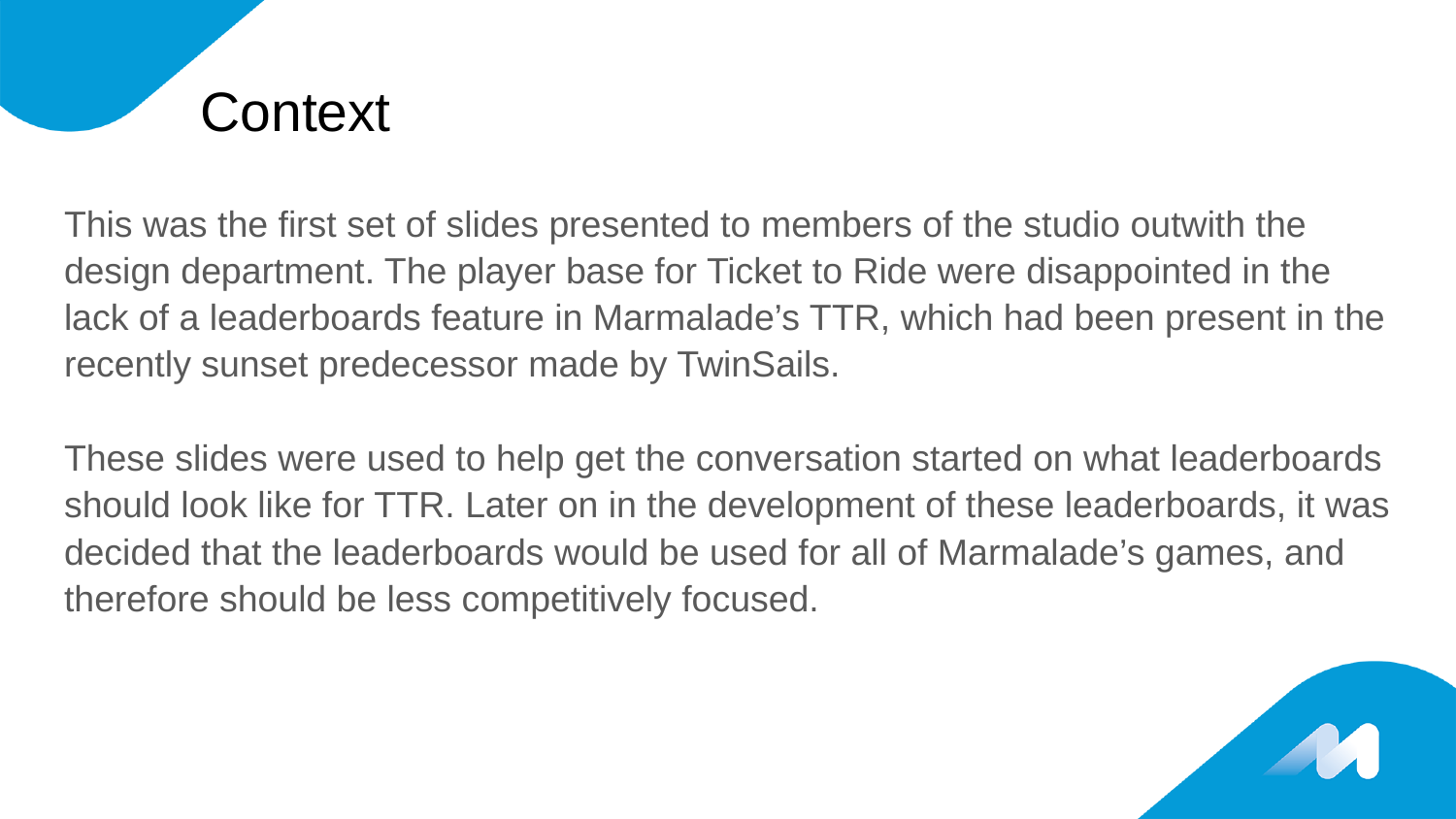

# Context
This was the first set of slides presented to members of the studio outwith the design department. The player base for Ticket to Ride were disappointed in the lack of a leaderboards feature in Marmalade’s TTR, which had been present in the recently sunset predecessor made by TwinSails.

These slides were used to help get the conversation started on what leaderboards should look like for TTR. Later on in the development of these leaderboards, it was decided that the leaderboards would be used for all of Marmalade’s games, and therefore should be less competitively focused.